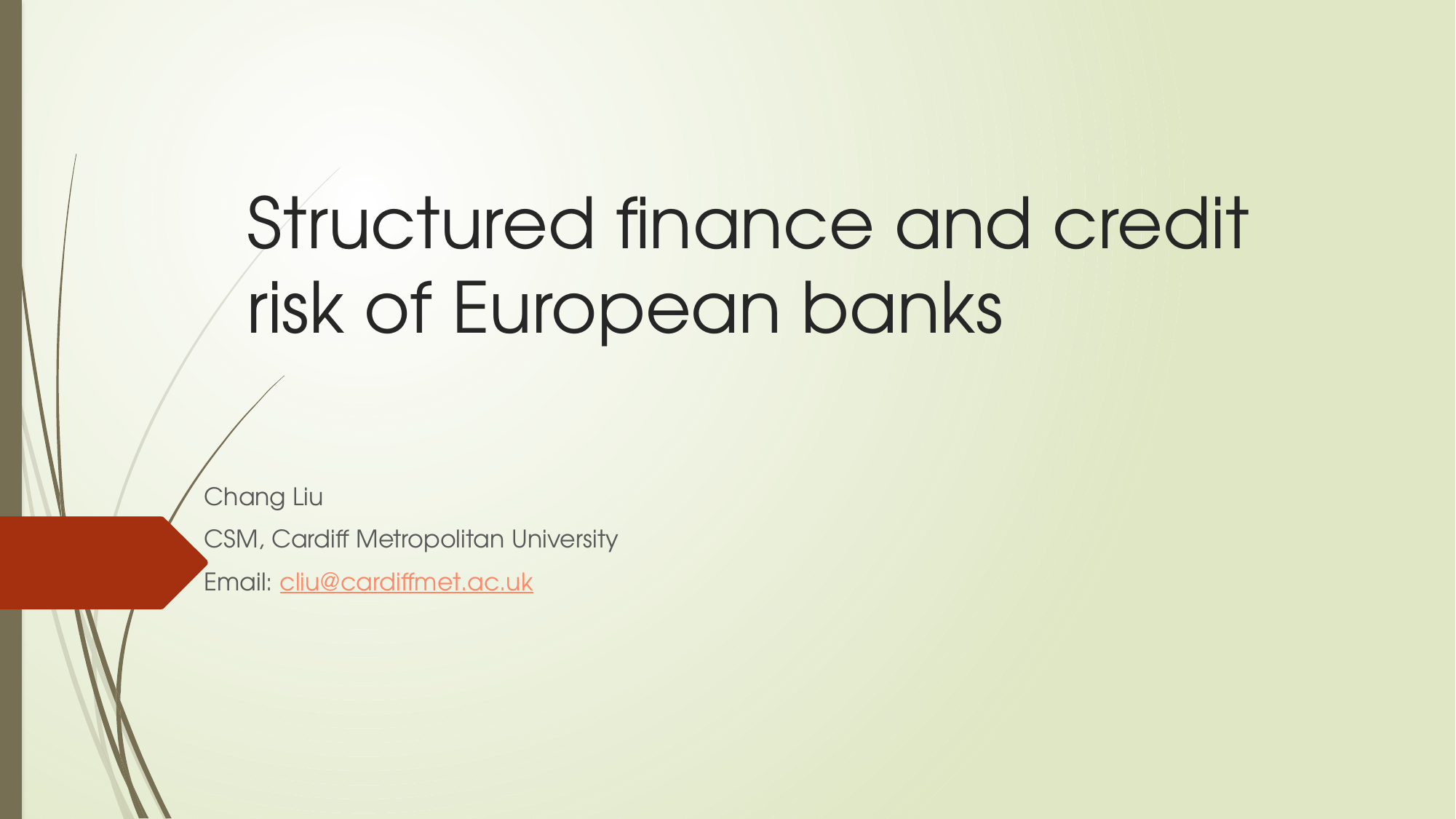

# Structured finance and credit risk of European banks
Chang Liu
CSM, Cardiff Metropolitan University
Email: cliu@cardiffmet.ac.uk